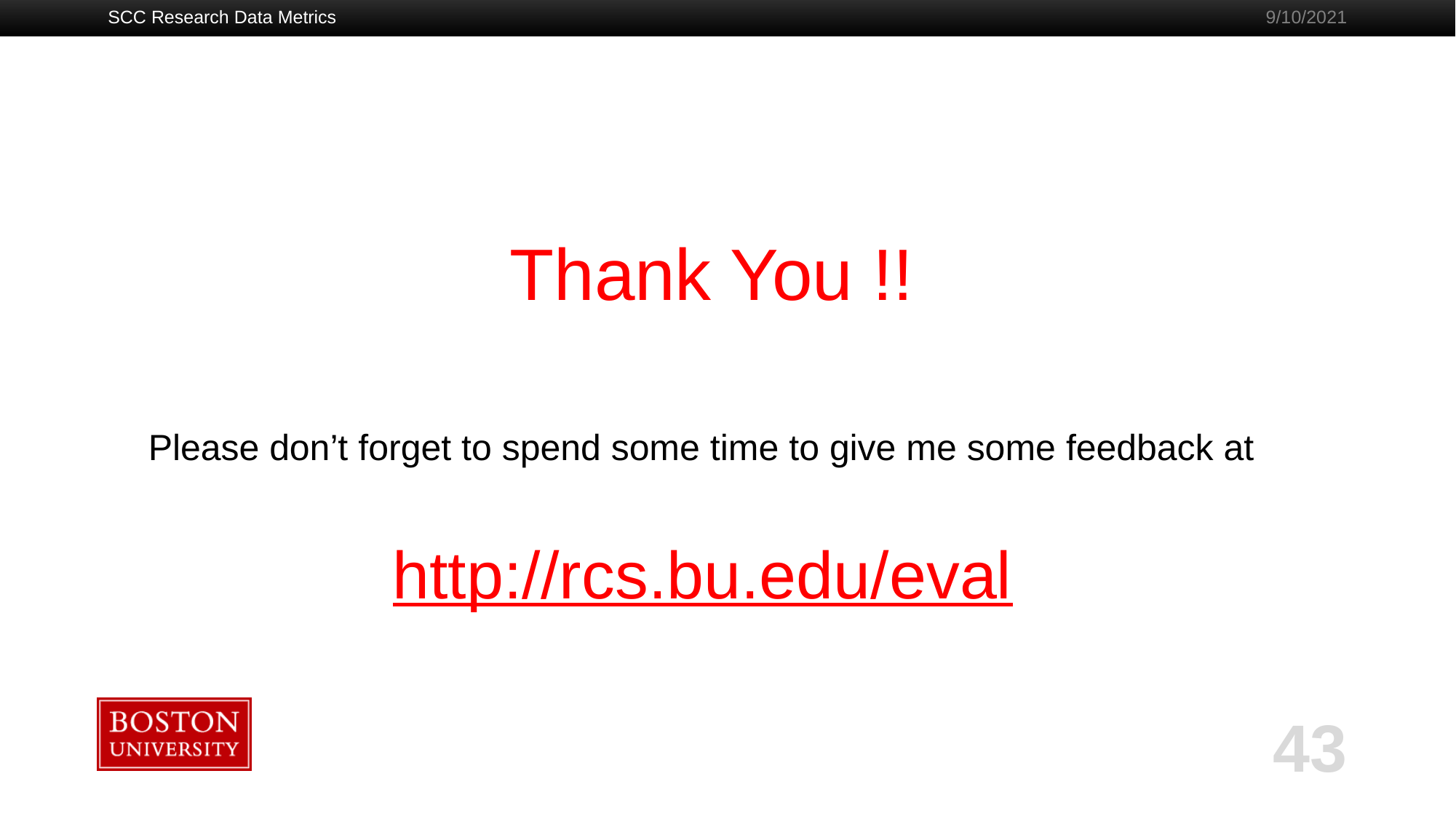

SCC Research Data Metrics
9/10/2021

Thank You !!

Please don’t forget to spend some time to give me some feedback at

http://rcs.bu.edu/eval

43